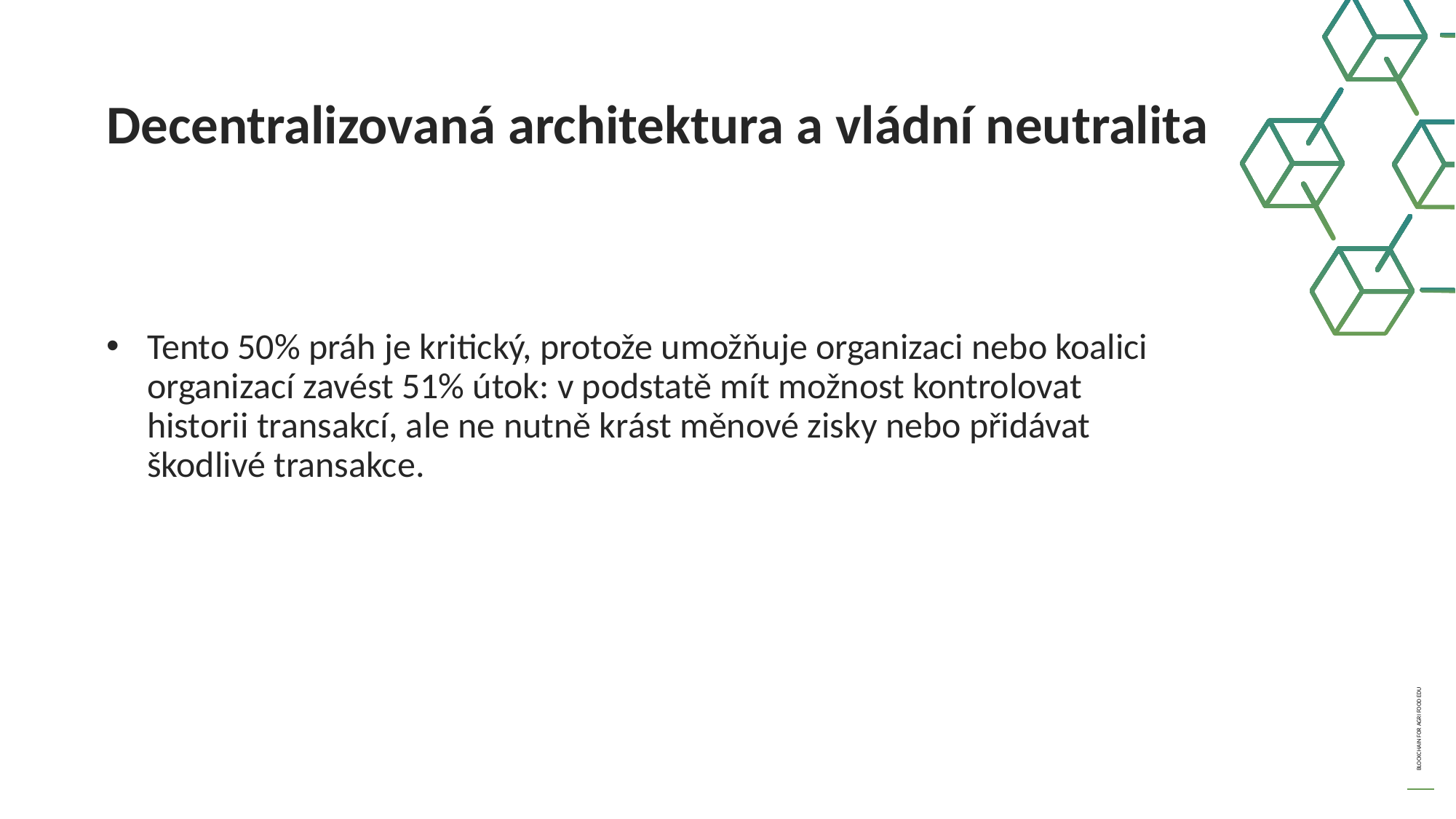

Decentralizovaná architektura a vládní neutralita
Tento 50% práh je kritický, protože umožňuje organizaci nebo koalici organizací zavést 51% útok: v podstatě mít možnost kontrolovat historii transakcí, ale ne nutně krást měnové zisky nebo přidávat škodlivé transakce.